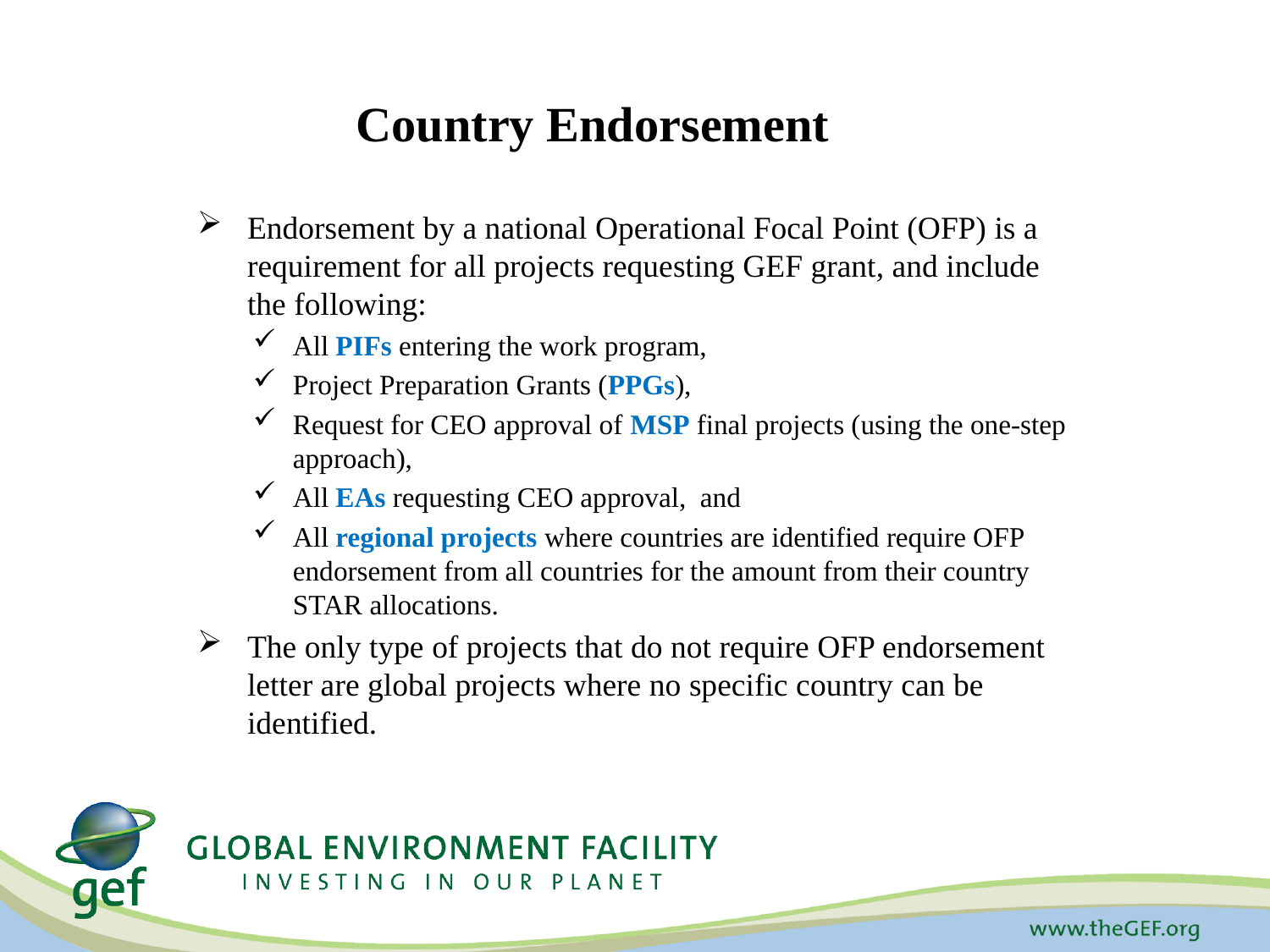

# Country Endorsement
Endorsement by a national Operational Focal Point (OFP) is a requirement for all projects requesting GEF grant, and include the following:
All PIFs entering the work program,
Project Preparation Grants (PPGs),
Request for CEO approval of MSP final projects (using the one-step approach),
All EAs requesting CEO approval,  and
All regional projects where countries are identified require OFP endorsement from all countries for the amount from their country STAR allocations.
The only type of projects that do not require OFP endorsement letter are global projects where no specific country can be identified.